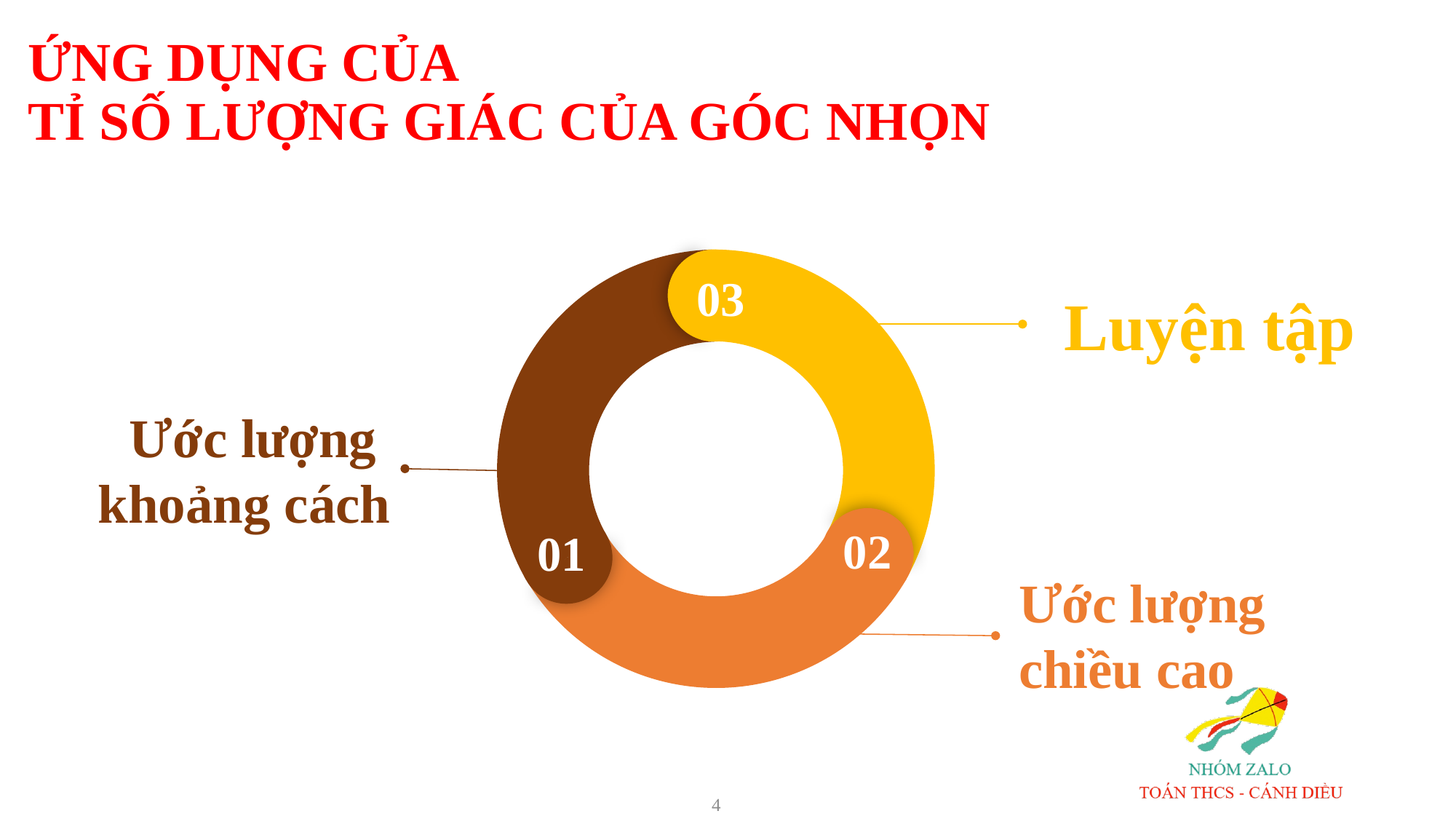

ỨNG DỤNG CỦA
TỈ SỐ LƯỢNG GIÁC CỦA GÓC NHỌN
Luyện tập

03
Ước lượng
khoảng cách
02

01

Ước lượng
chiều cao
4